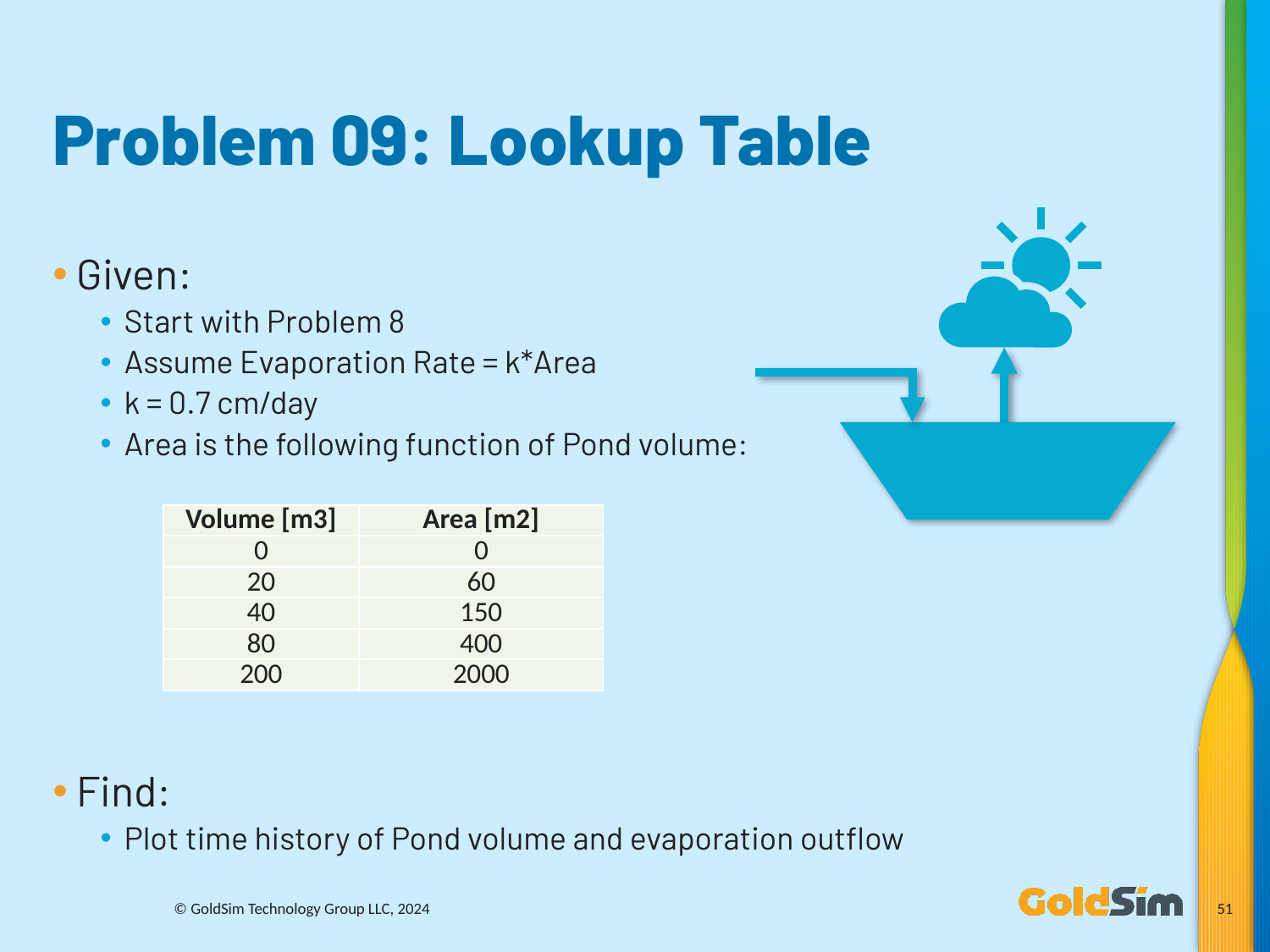

# Problem 09: Lookup Table

Given:
Start with Problem 8
Assume Evaporation Rate = k*Area
k = 0.7 cm/day
Area is the following function of Pond volume:

Find:
Plot time history of Pond volume and evaporation outflow
| Volume [m3] | Area [m2] |
| --- | --- |
| 0 | 0 |
| 20 | 60 |
| 40 | 150 |
| 80 | 400 |
| 200 | 2000 |
© GoldSim Technology Group LLC, 2024
51